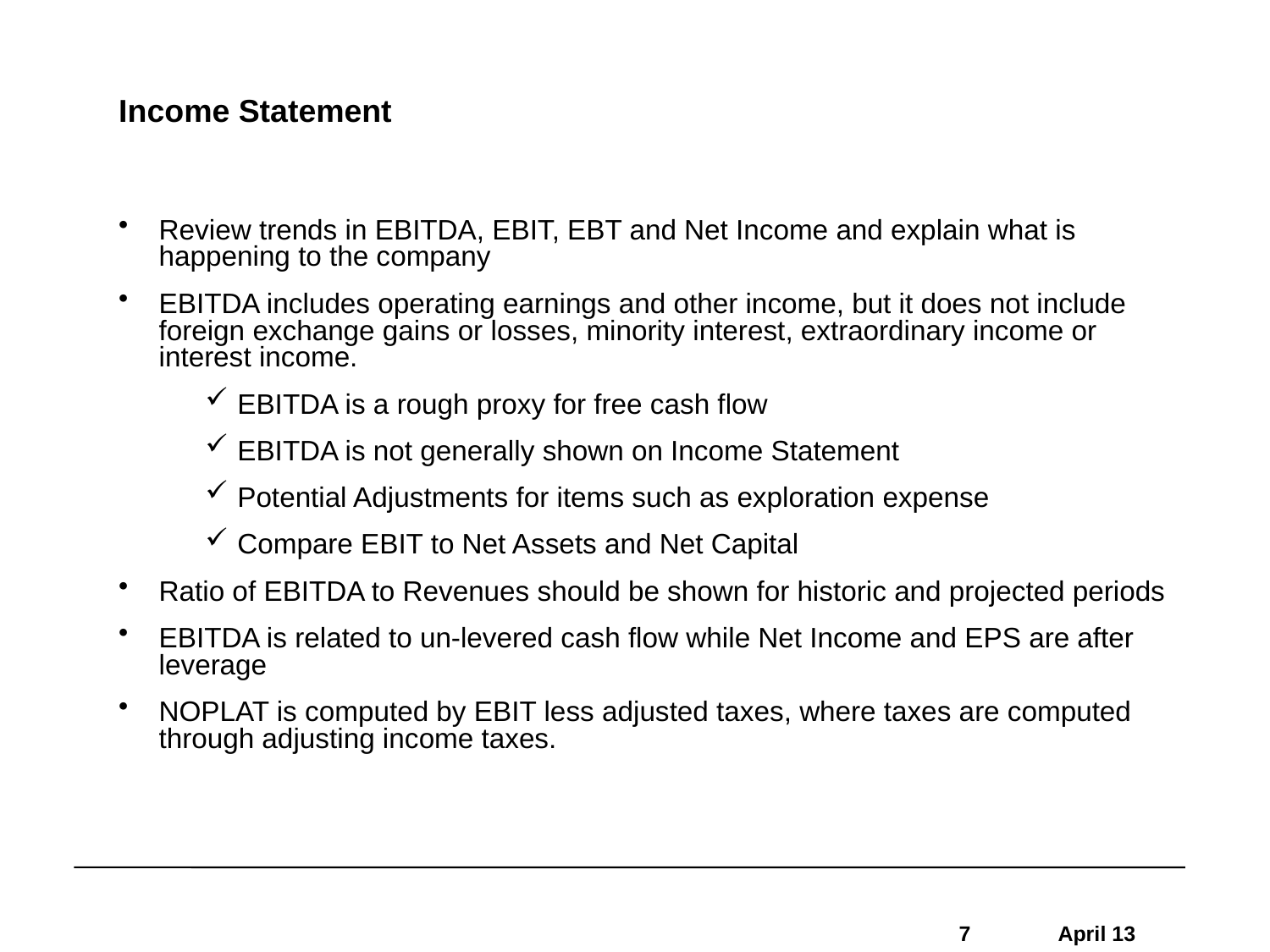

# Income Statement
Review trends in EBITDA, EBIT, EBT and Net Income and explain what is happening to the company
EBITDA includes operating earnings and other income, but it does not include foreign exchange gains or losses, minority interest, extraordinary income or interest income.
EBITDA is a rough proxy for free cash flow
EBITDA is not generally shown on Income Statement
Potential Adjustments for items such as exploration expense
Compare EBIT to Net Assets and Net Capital
Ratio of EBITDA to Revenues should be shown for historic and projected periods
EBITDA is related to un-levered cash flow while Net Income and EPS are after leverage
NOPLAT is computed by EBIT less adjusted taxes, where taxes are computed through adjusting income taxes.